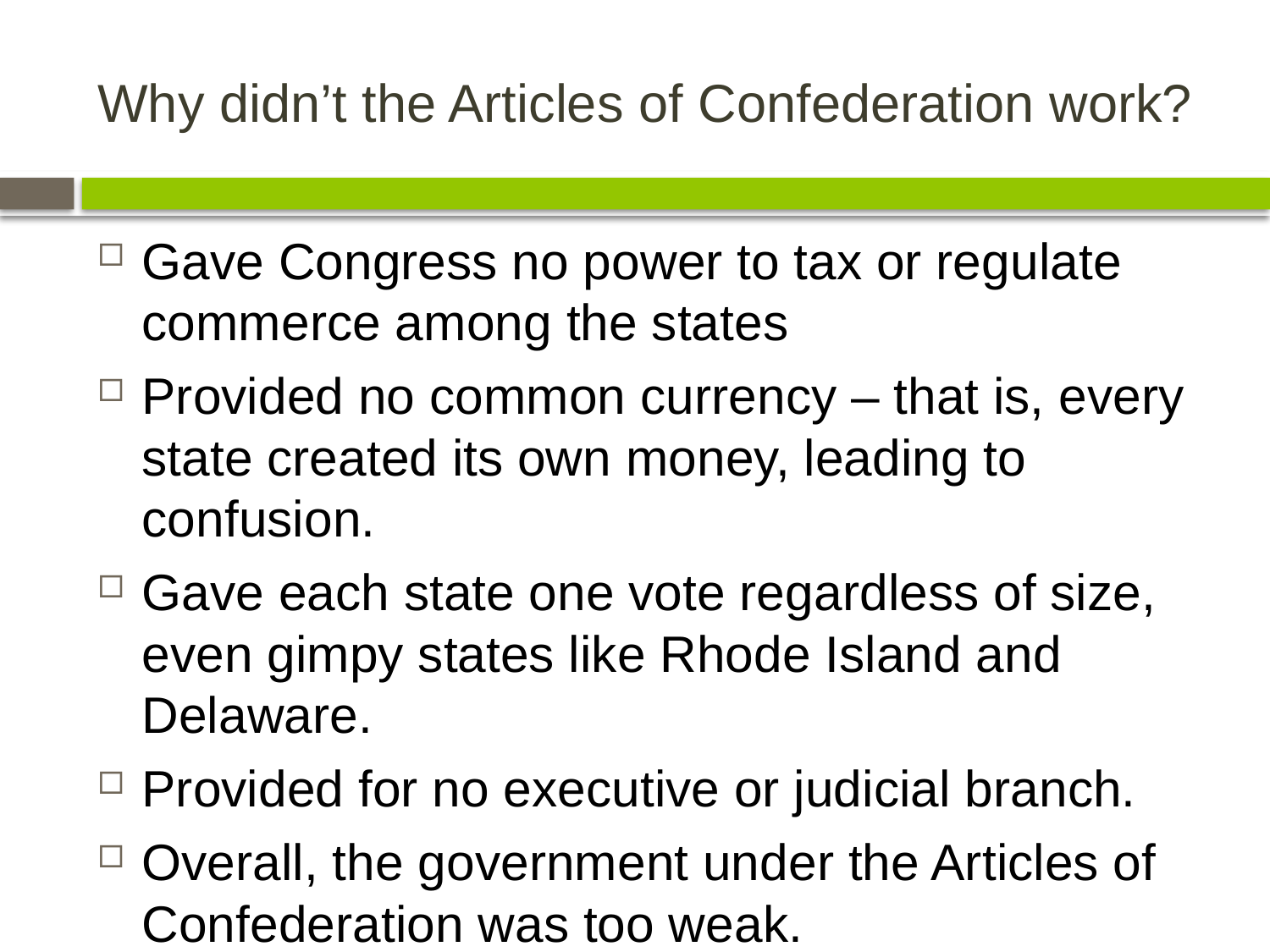

# Why didn’t the Articles of Confederation work?
Gave Congress no power to tax or regulate commerce among the states
Provided no common currency – that is, every state created its own money, leading to confusion.
Gave each state one vote regardless of size, even gimpy states like Rhode Island and Delaware.
Provided for no executive or judicial branch.
Overall, the government under the Articles of Confederation was too weak.